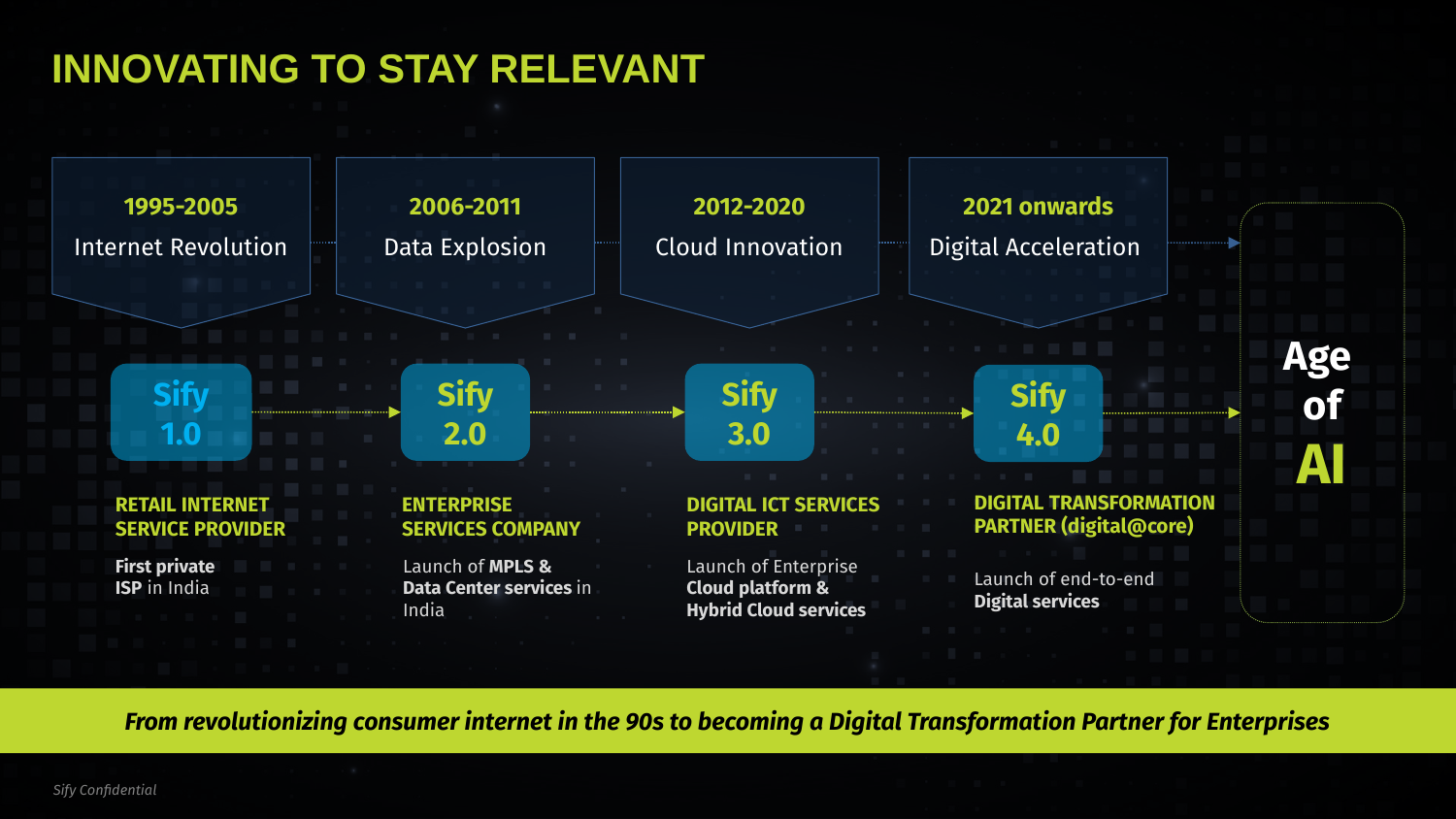

# Innovating TO STAY Relevant
1995-2005
Internet Revolution
Sify 1.0
RETAIL INTERNET SERVICE PROVIDER
First private
ISP in India
2006-2011
Data Explosion
Sify 2.0
ENTERPRISE SERVICES COMPANY
Launch of MPLS &
Data Center services in India
2012-2020
Cloud Innovation
Sify 3.0
DIGITAL ICT SERVICES PROVIDER

Launch of Enterprise Cloud platform & Hybrid Cloud services
2021 onwards
Digital Acceleration

Sify 4.0

DIGITAL TRANSFORMATION PARTNER (digital@core)
Launch of end-to-end
Digital services
Age
of
AI

From revolutionizing consumer internet in the 90s to becoming a Digital Transformation Partner for Enterprises